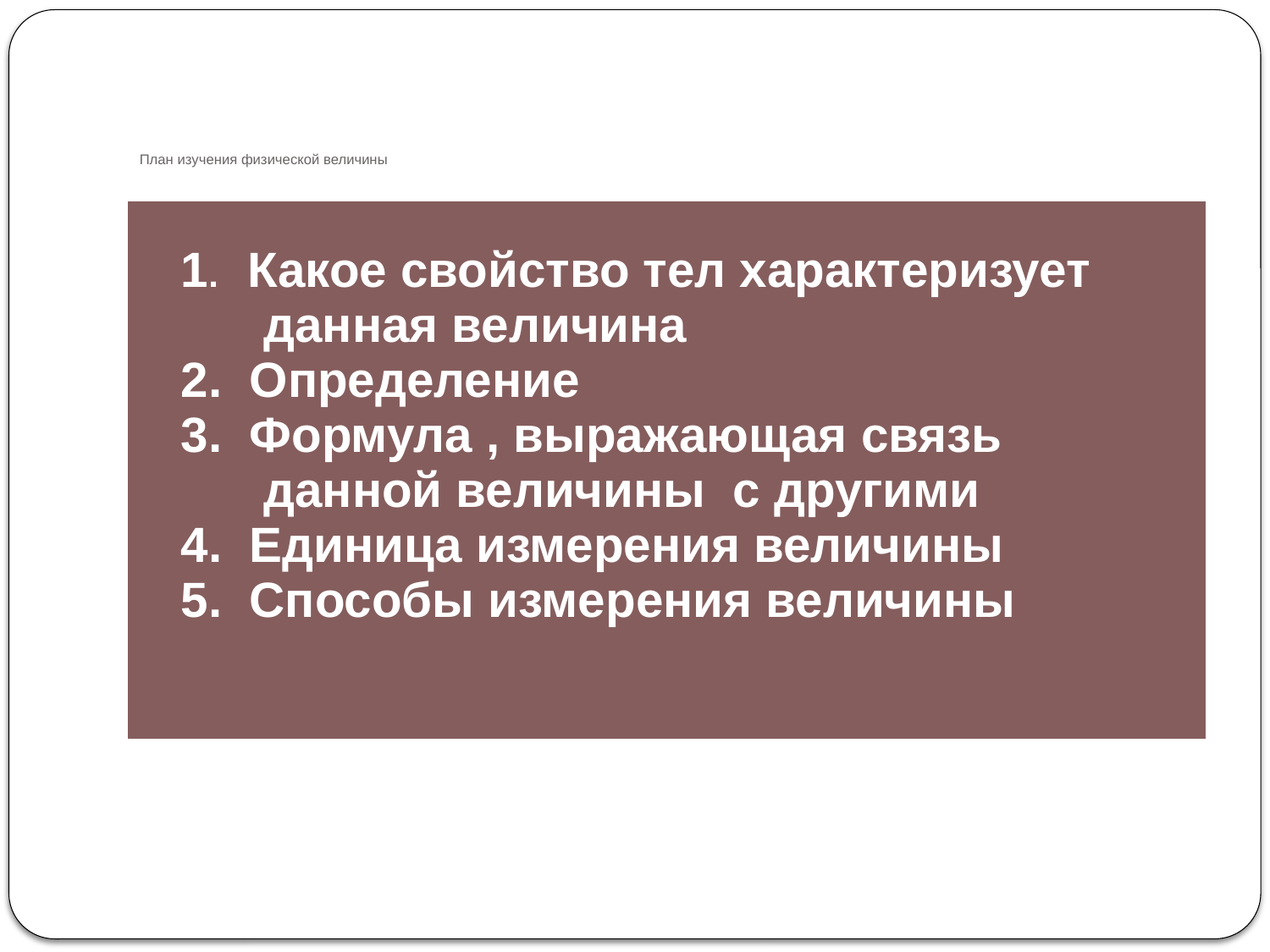

# План изучения физической величины
| 1. Какое свойство тел характеризует данная величина 2. Определение 3. Формула , выражающая связь данной величины с другими 4. Единица измерения величины 5. Способы измерения величины |
| --- |